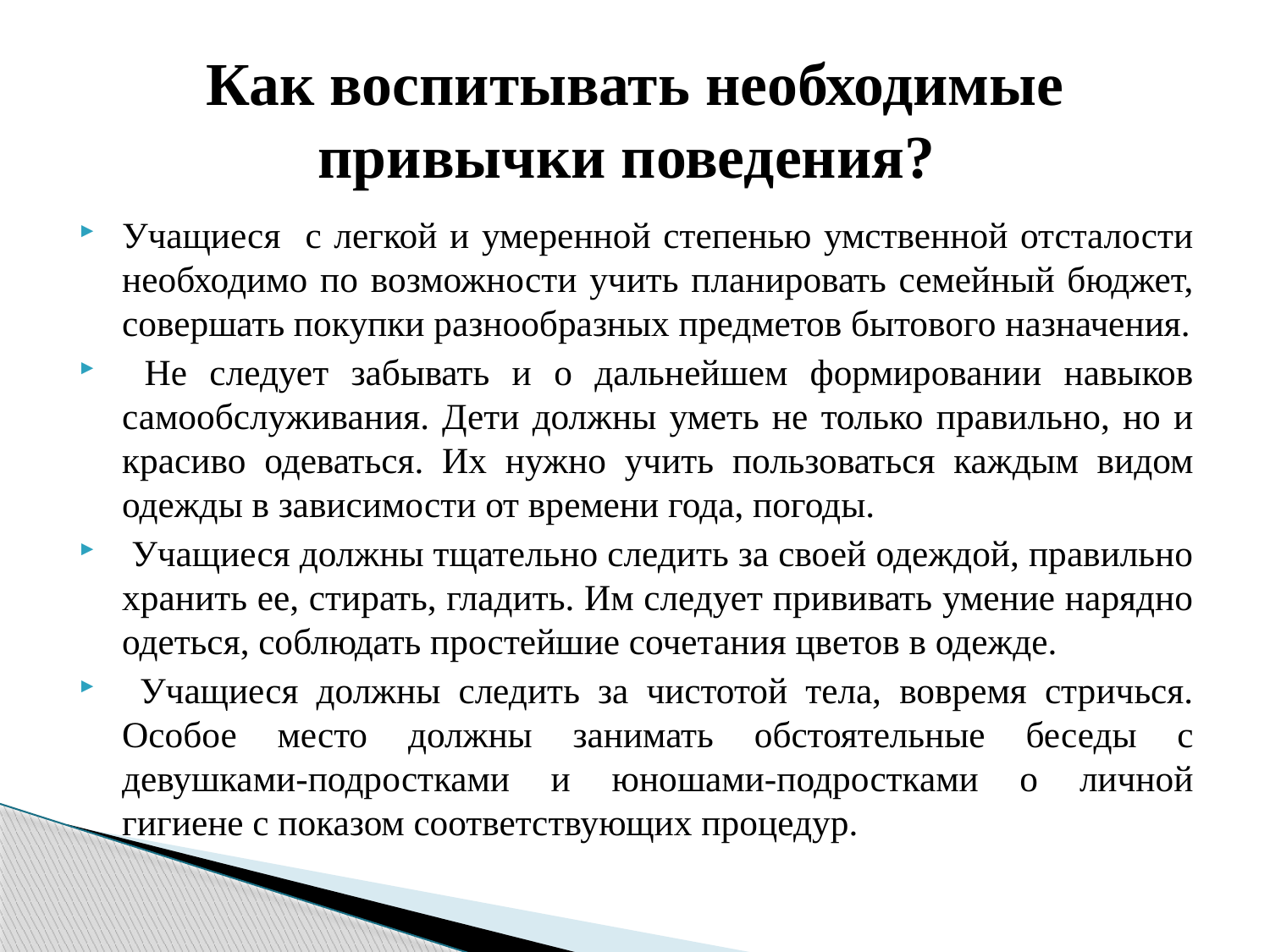

# Как воспитывать необходимые привычки поведения?
Учащиеся  с легкой и умеренной степенью умственной отсталости необходимо по возможности учить планировать семейный бюджет, совершать покупки разнообразных предметов бытового назначения.
 Не следует забывать и о дальнейшем формировании навыков самообслуживания. Дети должны уметь не только правильно, но и красиво одеваться. Их нужно учить пользоваться каждым видом одежды в зависимости от времени года, погоды.
 Учащиеся должны тщательно следить за своей одеждой, правильно хранить ее, стирать, гладить. Им следует прививать умение нарядно одеться, соблюдать простейшие сочетания цветов в одежде.
 Учащиеся должны следить за чистотой тела, вовремя стричься. Особое место должны занимать обстоятельные беседы с девушками-подростками и юношами-подростками о личной гигиене с показом соответствующих процедур.